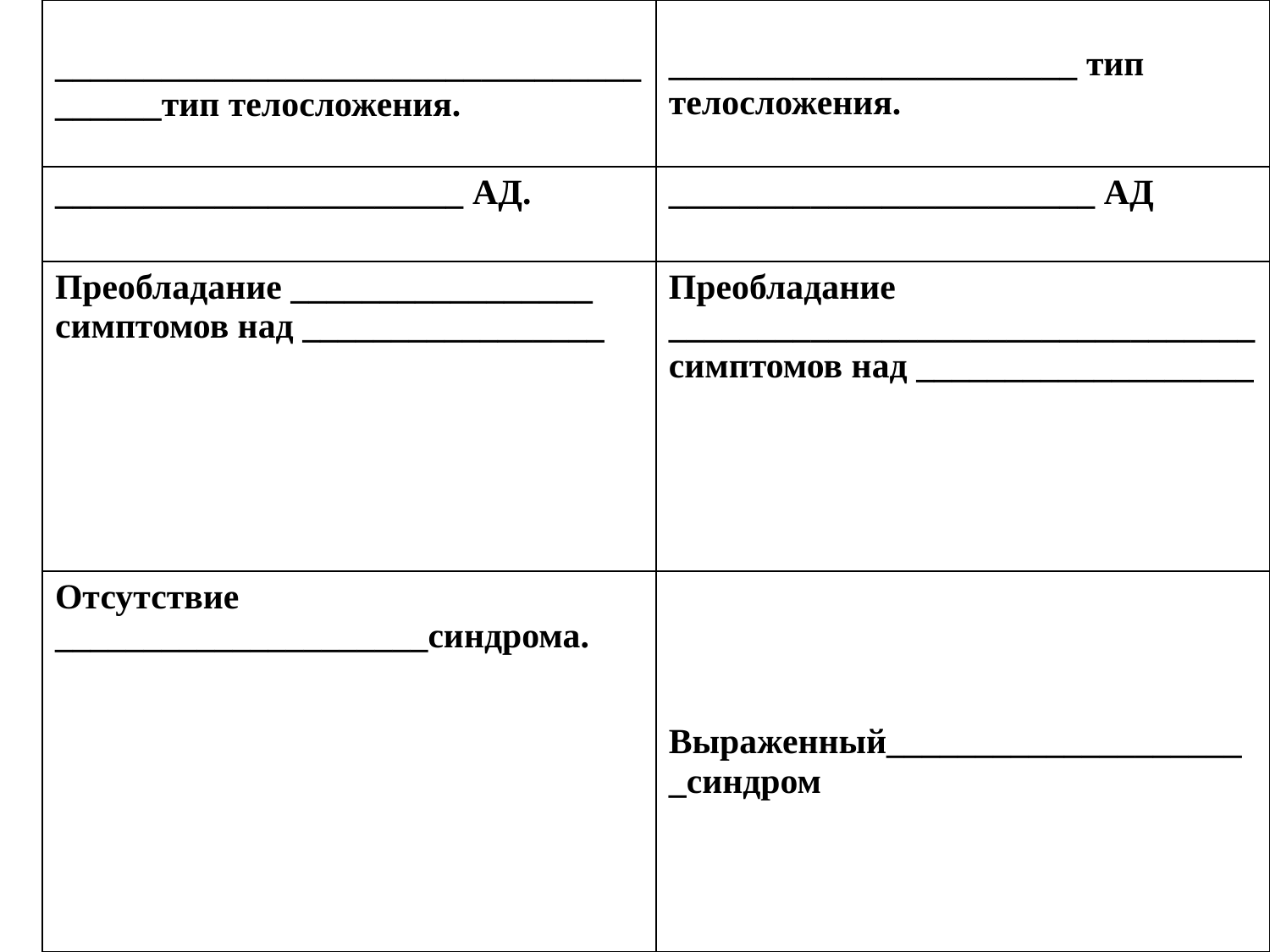

| \_\_\_\_\_\_\_\_\_\_\_\_\_\_\_\_\_\_\_\_\_\_\_\_\_\_\_\_\_\_\_\_\_\_\_\_\_\_\_тип телосложения. | \_\_\_\_\_\_\_\_\_\_\_\_\_\_\_\_\_\_\_\_\_\_\_ тип телосложения. |
| --- | --- |
| \_\_\_\_\_\_\_\_\_\_\_\_\_\_\_\_\_\_\_\_\_\_\_ АД. | \_\_\_\_\_\_\_\_\_\_\_\_\_\_\_\_\_\_\_\_\_\_\_\_ АД |
| Преобладание \_\_\_\_\_\_\_\_\_\_\_\_\_\_\_\_\_ симптомов над \_\_\_\_\_\_\_\_\_\_\_\_\_\_\_\_\_ | Преобладание \_\_\_\_\_\_\_\_\_\_\_\_\_\_\_\_\_\_\_\_\_\_\_\_\_\_\_\_\_\_\_\_\_симптомов над \_\_\_\_\_\_\_\_\_\_\_\_\_\_\_\_\_\_\_ |
| Отсутствие \_\_\_\_\_\_\_\_\_\_\_\_\_\_\_\_\_\_\_\_\_синдрома. | Выраженный\_\_\_\_\_\_\_\_\_\_\_\_\_\_\_\_\_\_\_\_\_синдром |